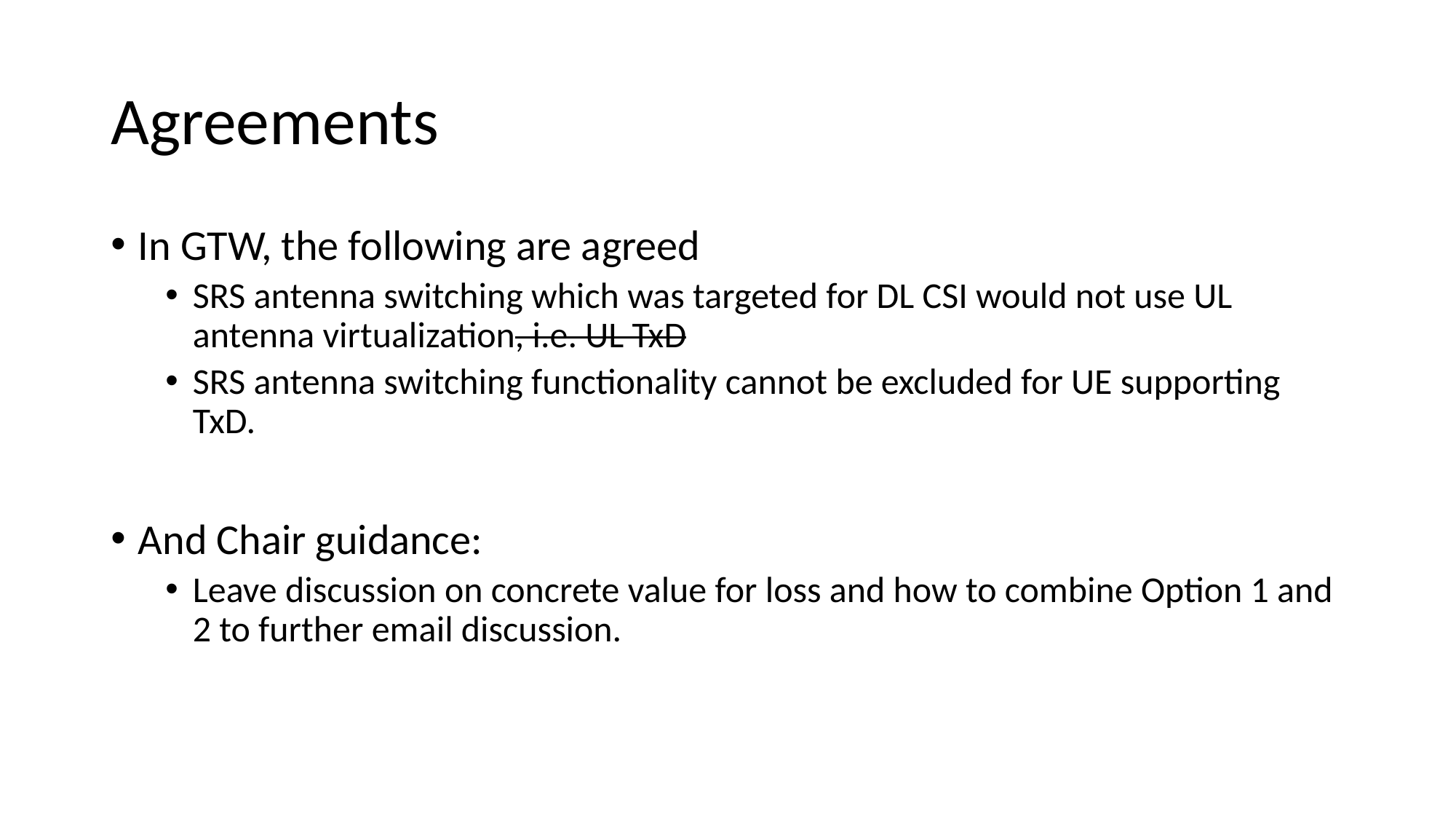

# Agreements
In GTW, the following are agreed
SRS antenna switching which was targeted for DL CSI would not use UL antenna virtualization, i.e. UL TxD
SRS antenna switching functionality cannot be excluded for UE supporting TxD.

And Chair guidance:
Leave discussion on concrete value for loss and how to combine Option 1 and 2 to further email discussion.